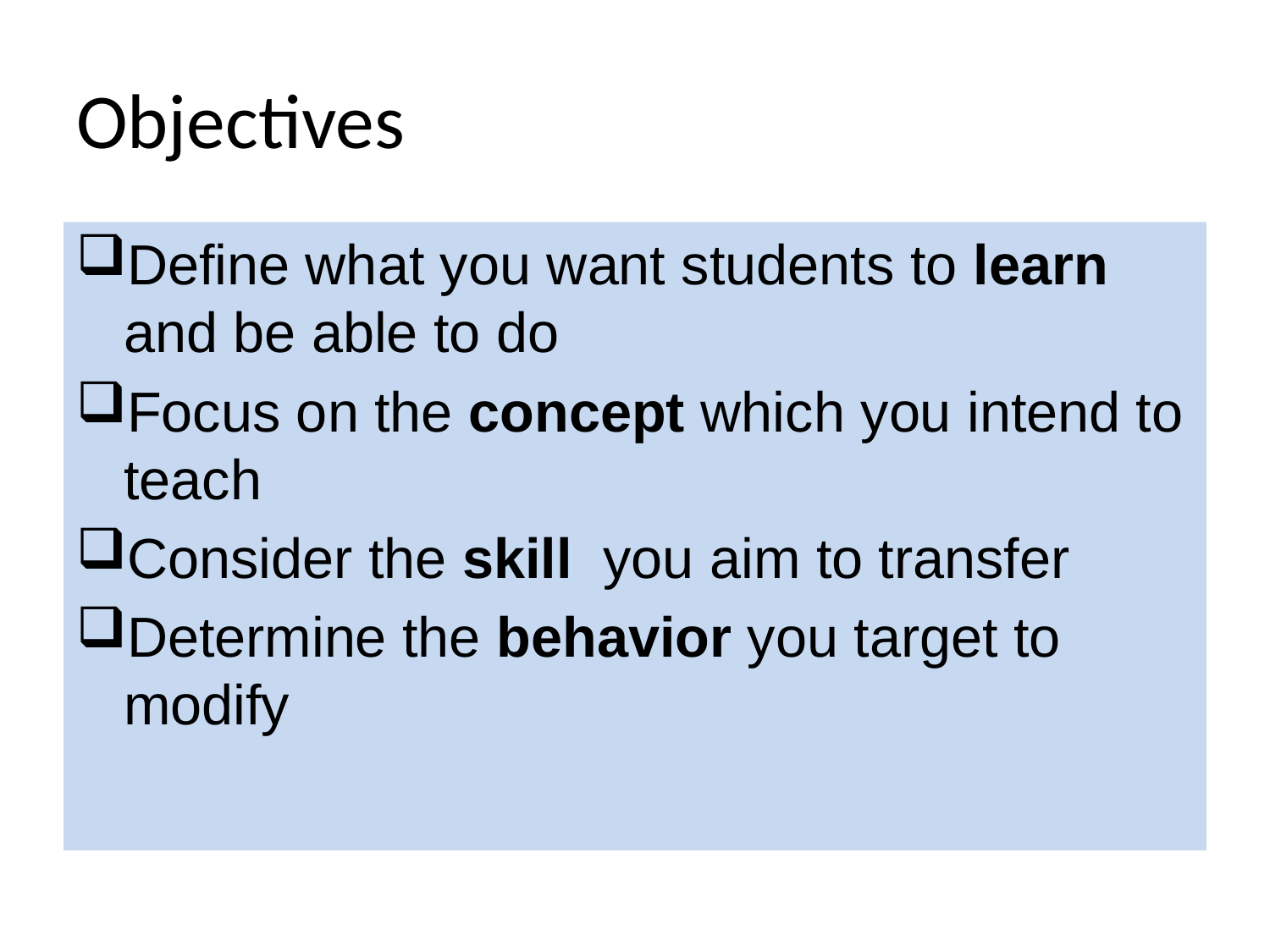

# Objectives
Define what you want students to learn and be able to do
Focus on the concept which you intend to teach
Consider the skill  you aim to transfer
Determine the behavior you target to modify